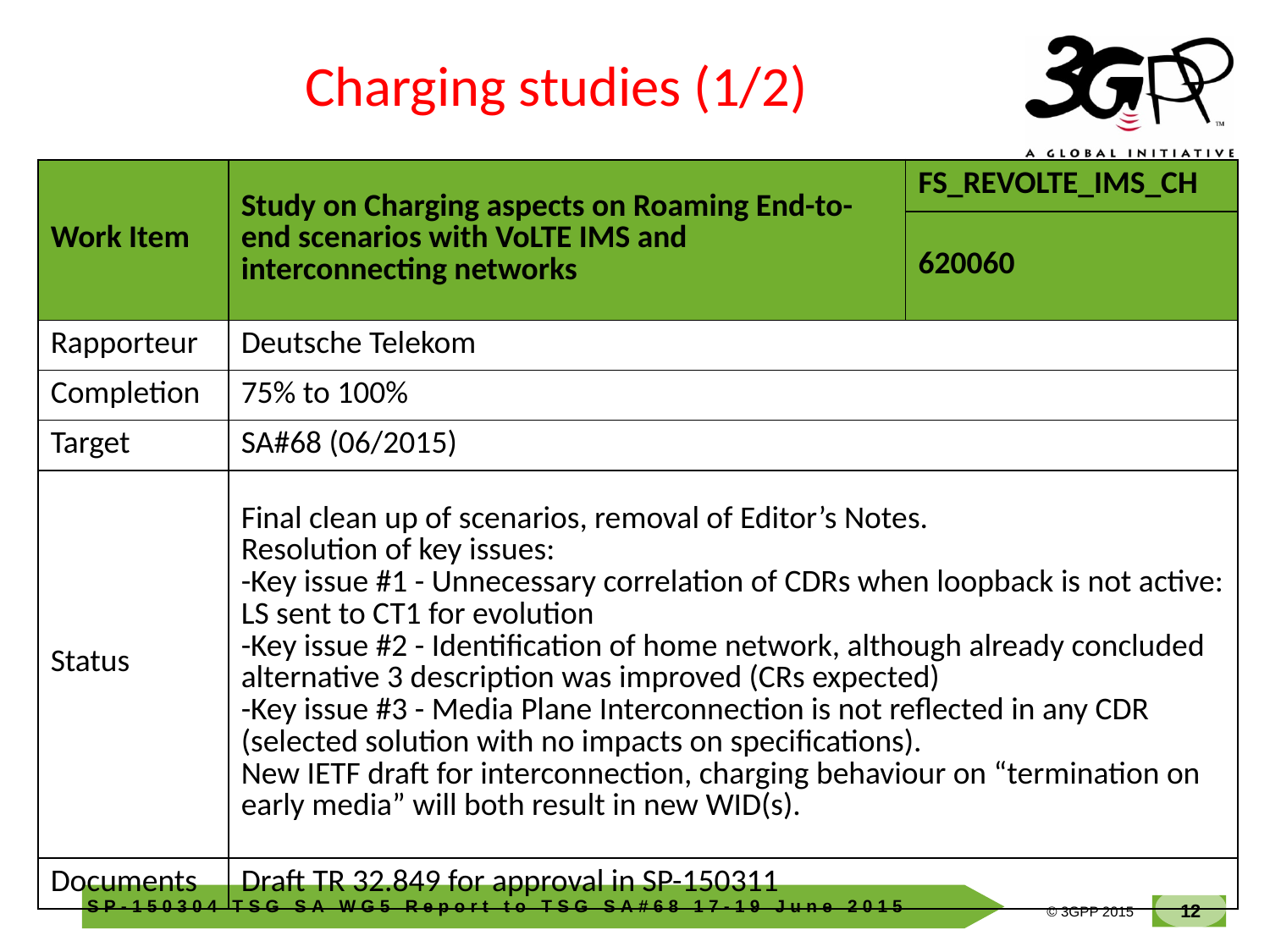

Charging studies (1/2)
| Work Item | Study on Charging aspects on Roaming End-to-end scenarios with VoLTE IMS and interconnecting networks | FS\_REVOLTE\_IMS\_CH |
| --- | --- | --- |
|  |  | 620060 |
| Rapporteur | Deutsche Telekom |  |
| Completion | 75% to 100% |  |
| Target | SA#68 (06/2015) |  |
| Status | Final clean up of scenarios, removal of Editor’s Notes. Resolution of key issues: -Key issue #1 - Unnecessary correlation of CDRs when loopback is not active: LS sent to CT1 for evolution -Key issue #2 - Identification of home network, although already concluded alternative 3 description was improved (CRs expected) -Key issue #3 - Media Plane Interconnection is not reflected in any CDR (selected solution with no impacts on specifications). New IETF draft for interconnection, charging behaviour on “termination on early media” will both result in new WID(s). |  |
| Documents | Draft TR 32.849 for approval in SP-150311 |  |